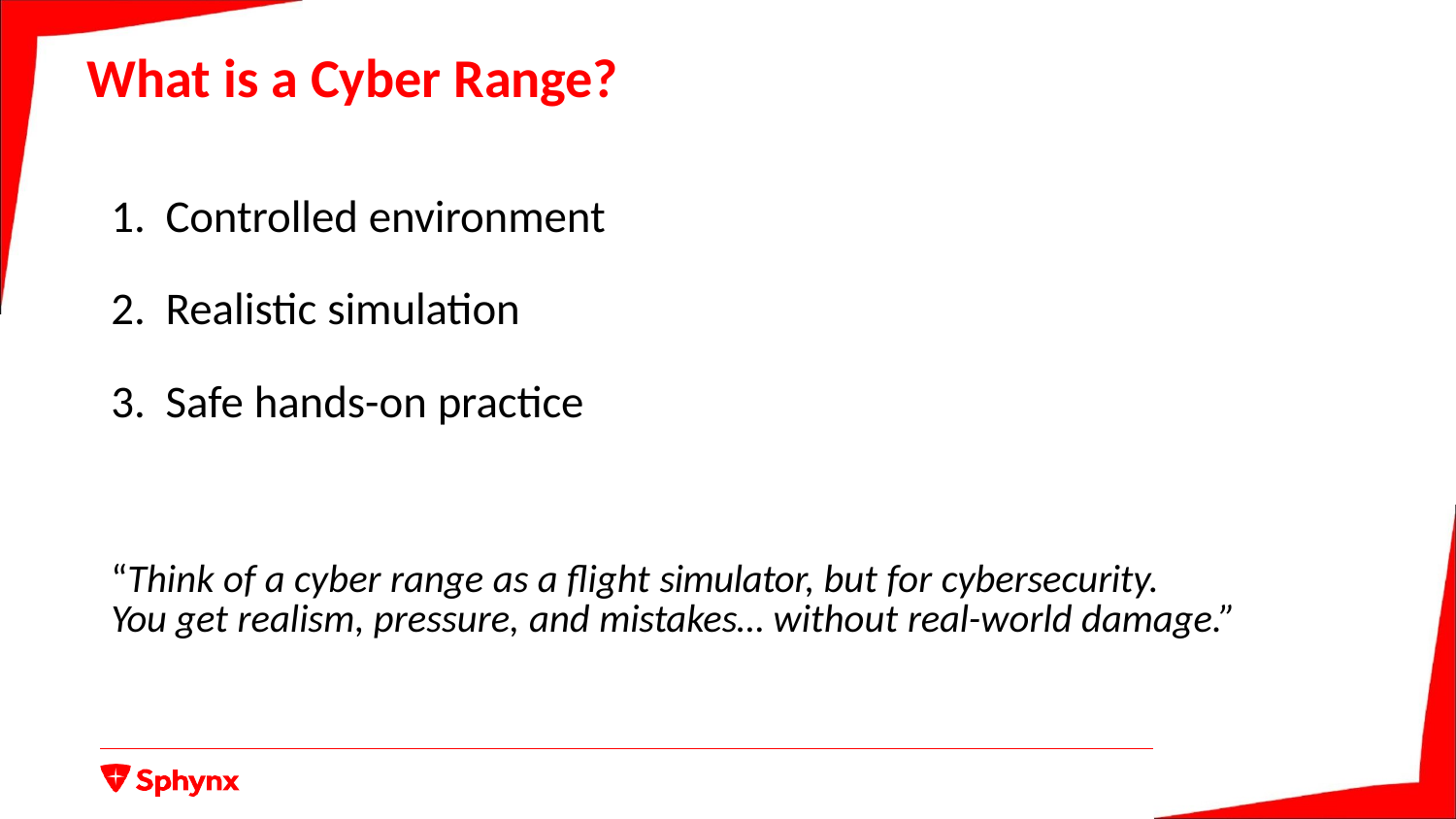

# What is a Cyber Range?
Controlled environment
Realistic simulation
Safe hands-on practice
“Think of a cyber range as a flight simulator, but for cybersecurity.
You get realism, pressure, and mistakes… without real-world damage.”